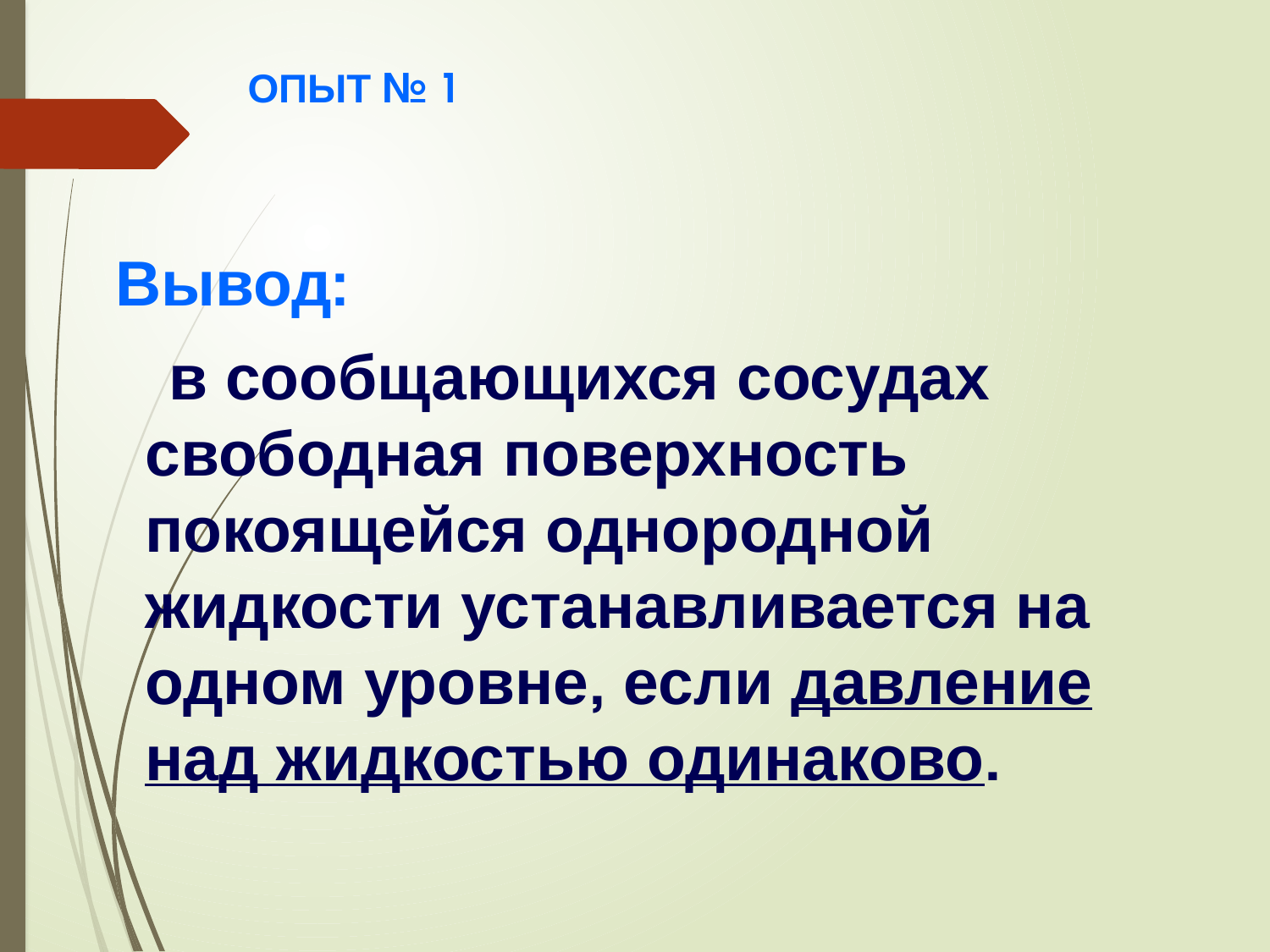

# ОПЫТ № 1
 Вывод:
    в сообщающихся сосудах свободная поверхность покоящейся однородной жидкости устанавливается на одном уровне, если давление над жидкостью одинаково.